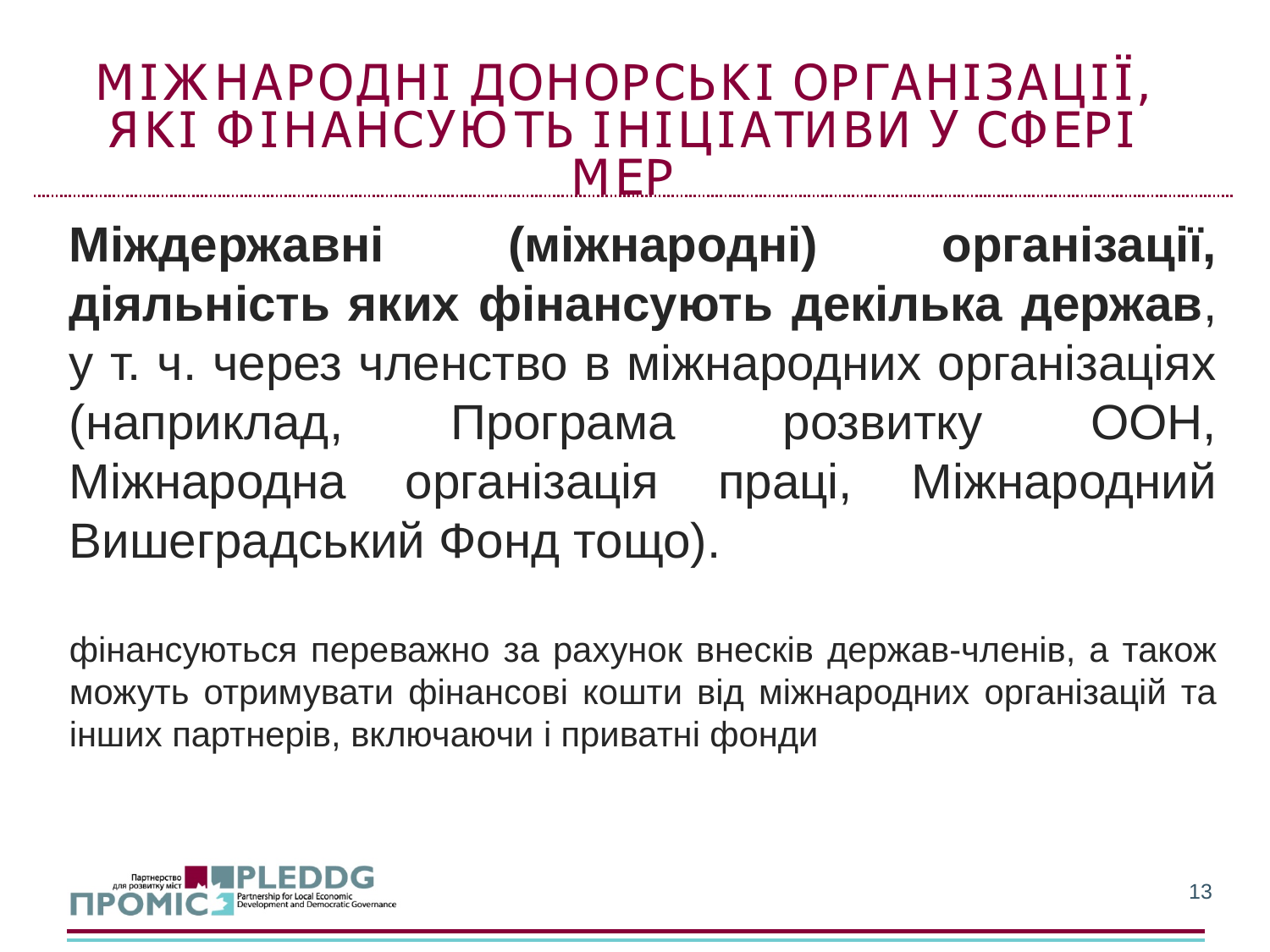

# міжнародні донорські організації, які фінансують ініціативи у сфері мер
Міждержавні (міжнародні) організації, діяльність яких фінансують декілька держав, у т. ч. через членство в міжнародних організаціях (наприклад, Програма розвитку ООН, Міжнародна організація праці, Міжнародний Вишеградський Фонд тощо).

фінансуються переважно за рахунок внесків держав-членів, а також можуть отримувати фінансові кошти від міжнародних організацій та інших партнерів, включаючи і приватні фонди